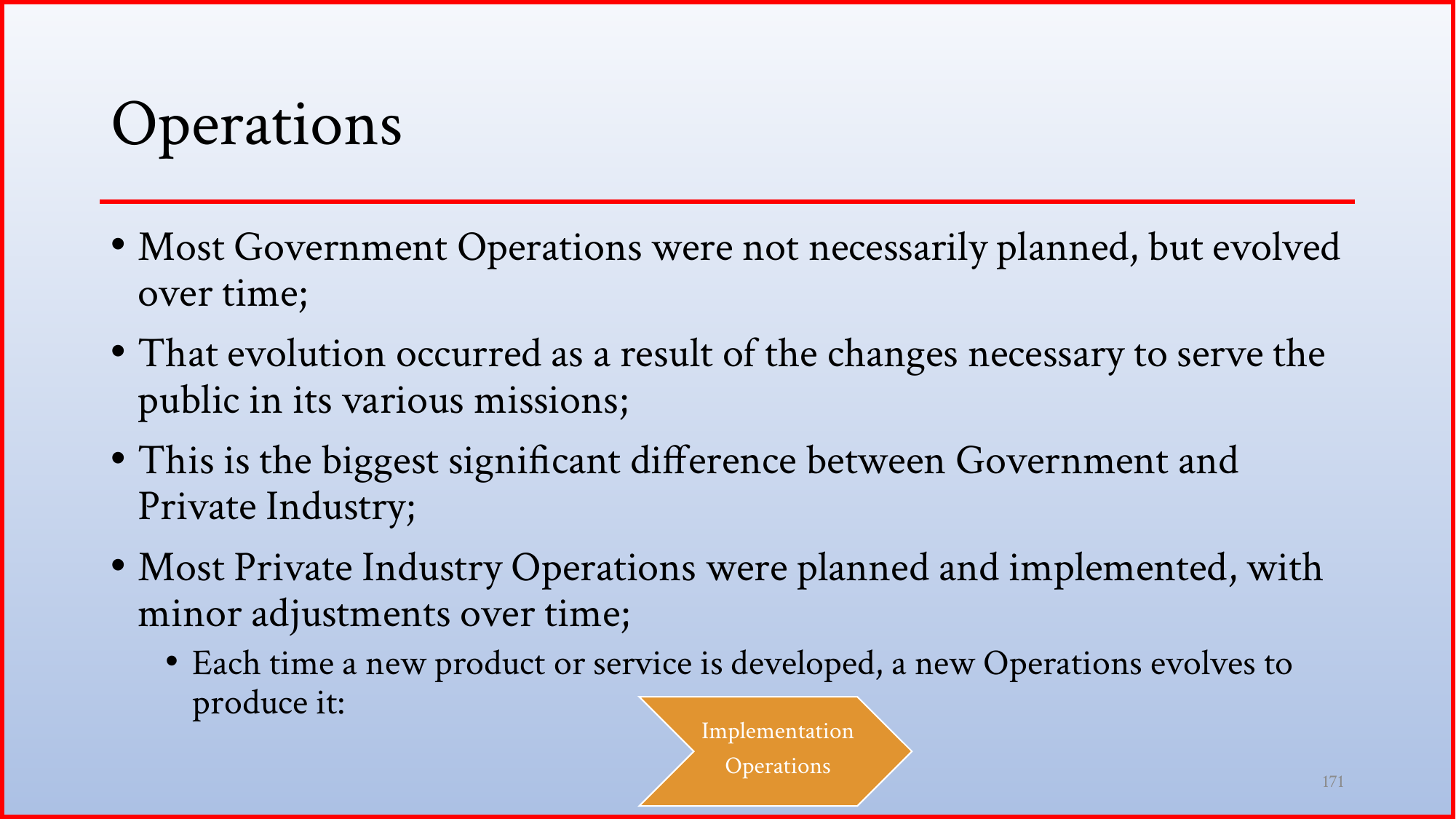

# Operations
Most Government Operations were not necessarily planned, but evolved over time;
That evolution occurred as a result of the changes necessary to serve the public in its various missions;
This is the biggest significant difference between Government and Private Industry;
Most Private Industry Operations were planned and implemented, with minor adjustments over time;
Each time a new product or service is developed, a new Operations evolves to produce it:
Implementation
Operations

171